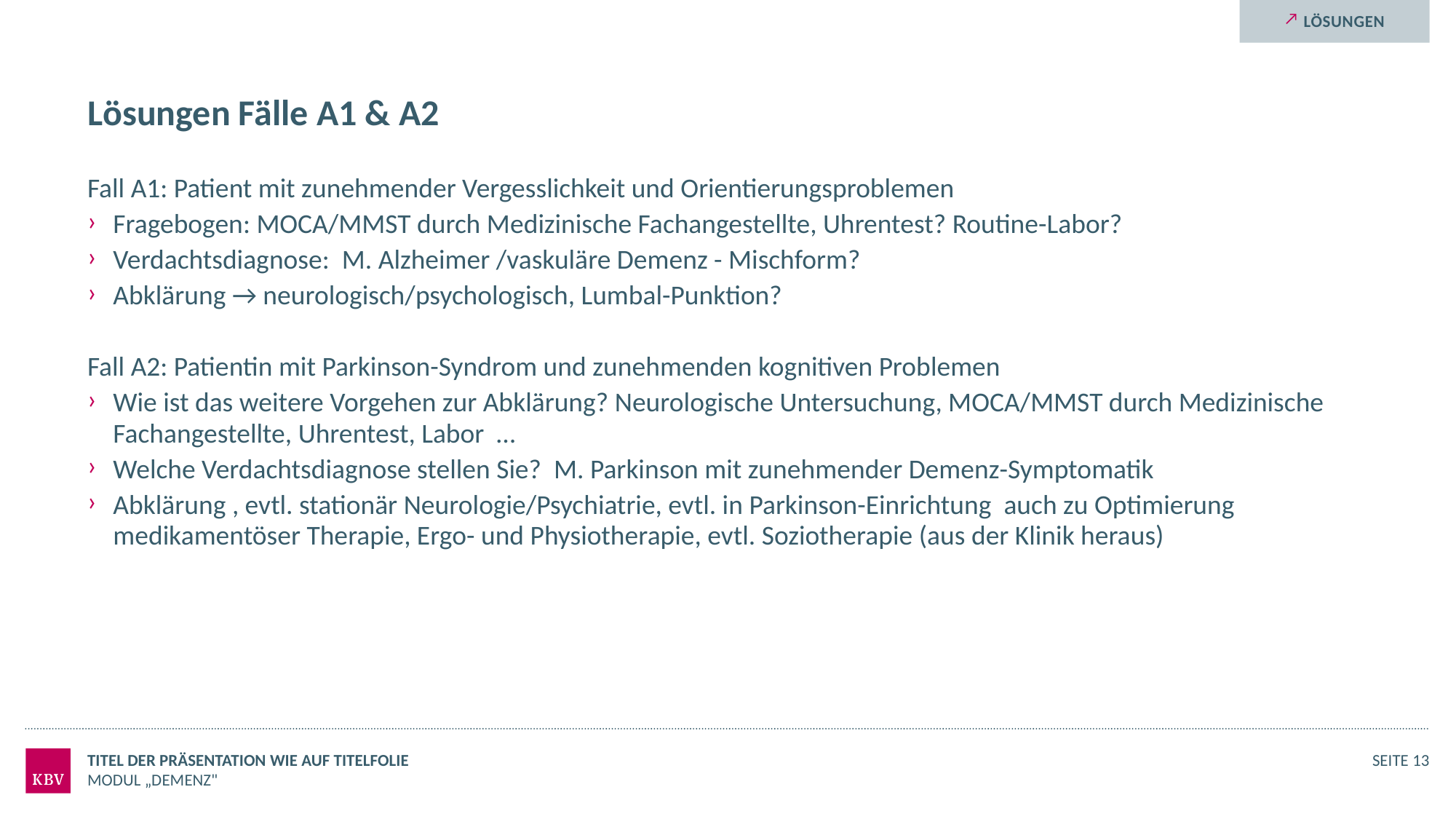

Lösungen
# Lösungen Fälle A1 & A2
Fall A1: Patient mit zunehmender Vergesslichkeit und Orientierungsproblemen
Fragebogen: MOCA/MMST durch Medizinische Fachangestellte, Uhrentest? Routine-Labor?
Verdachtsdiagnose:  M. Alzheimer /vaskuläre Demenz - Mischform?
Abklärung → neurologisch/psychologisch, Lumbal-Punktion?

Fall A2: Patientin mit Parkinson-Syndrom und zunehmenden kognitiven Problemen
Wie ist das weitere Vorgehen zur Abklärung? Neurologische Untersuchung, MOCA/MMST durch Medizinische Fachangestellte, Uhrentest, Labor  …
Welche Verdachtsdiagnose stellen Sie?  M. Parkinson mit zunehmender Demenz-Symptomatik
Abklärung , evtl. stationär Neurologie/Psychiatrie, evtl. in Parkinson-Einrichtung  auch zu Optimierung medikamentöser Therapie, Ergo- und Physiotherapie, evtl. Soziotherapie (aus der Klinik heraus)

Titel der Präsentation wie auf Titelfolie
Seite 13
Modul „Demenz"